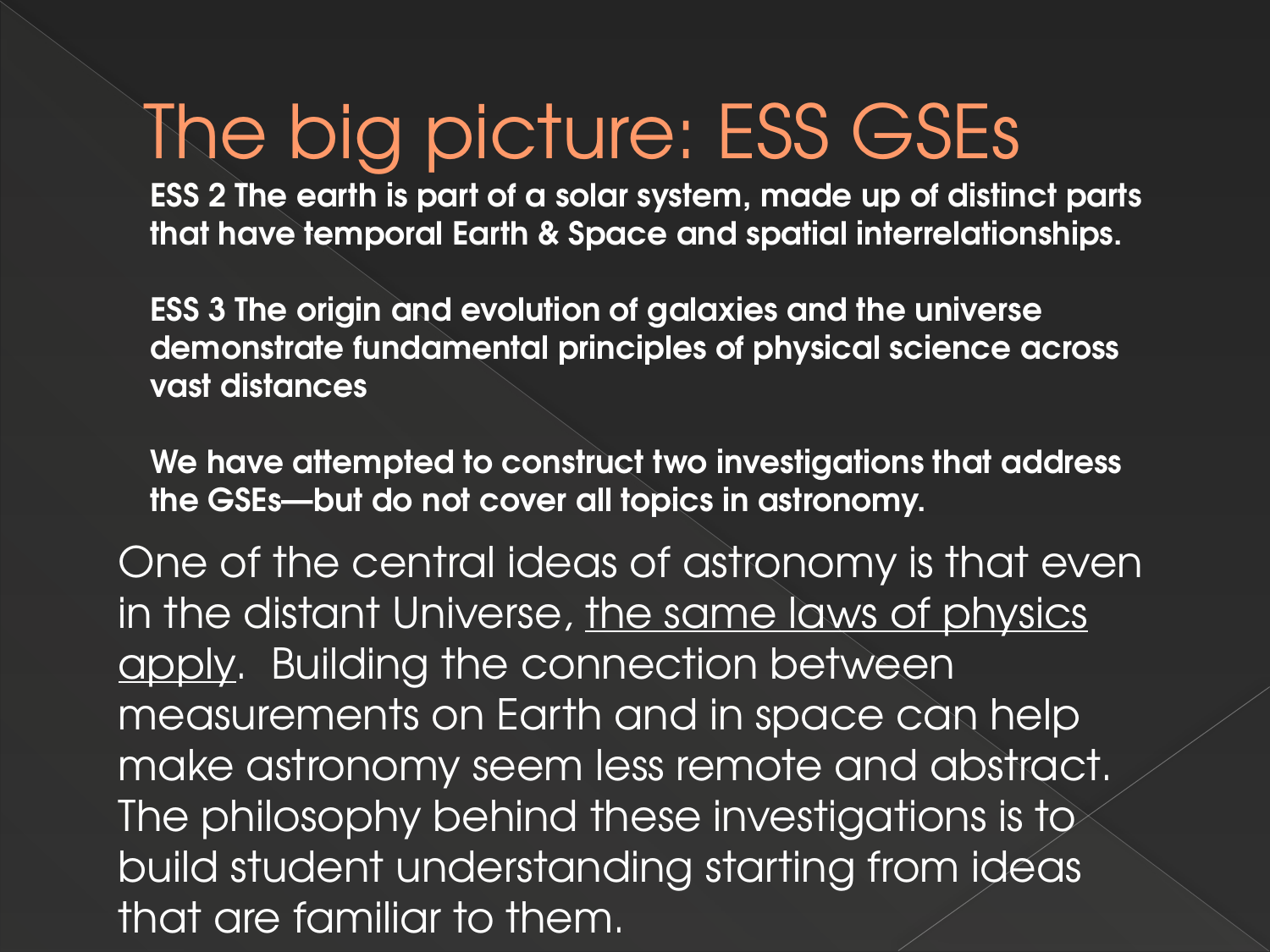

# The big picture: ESS GSEs
ESS 2 The earth is part of a solar system, made up of distinct parts that have temporal Earth & Space and spatial interrelationships.

ESS 3 The origin and evolution of galaxies and the universe demonstrate fundamental principles of physical science across vast distances

We have attempted to construct two investigations that address the GSEs—but do not cover all topics in astronomy.
One of the central ideas of astronomy is that even in the distant Universe, the same laws of physics apply.  Building the connection between measurements on Earth and in space can help  make astronomy seem less remote and abstract.  The philosophy behind these investigations is to build student understanding starting from ideas that are familiar to them.